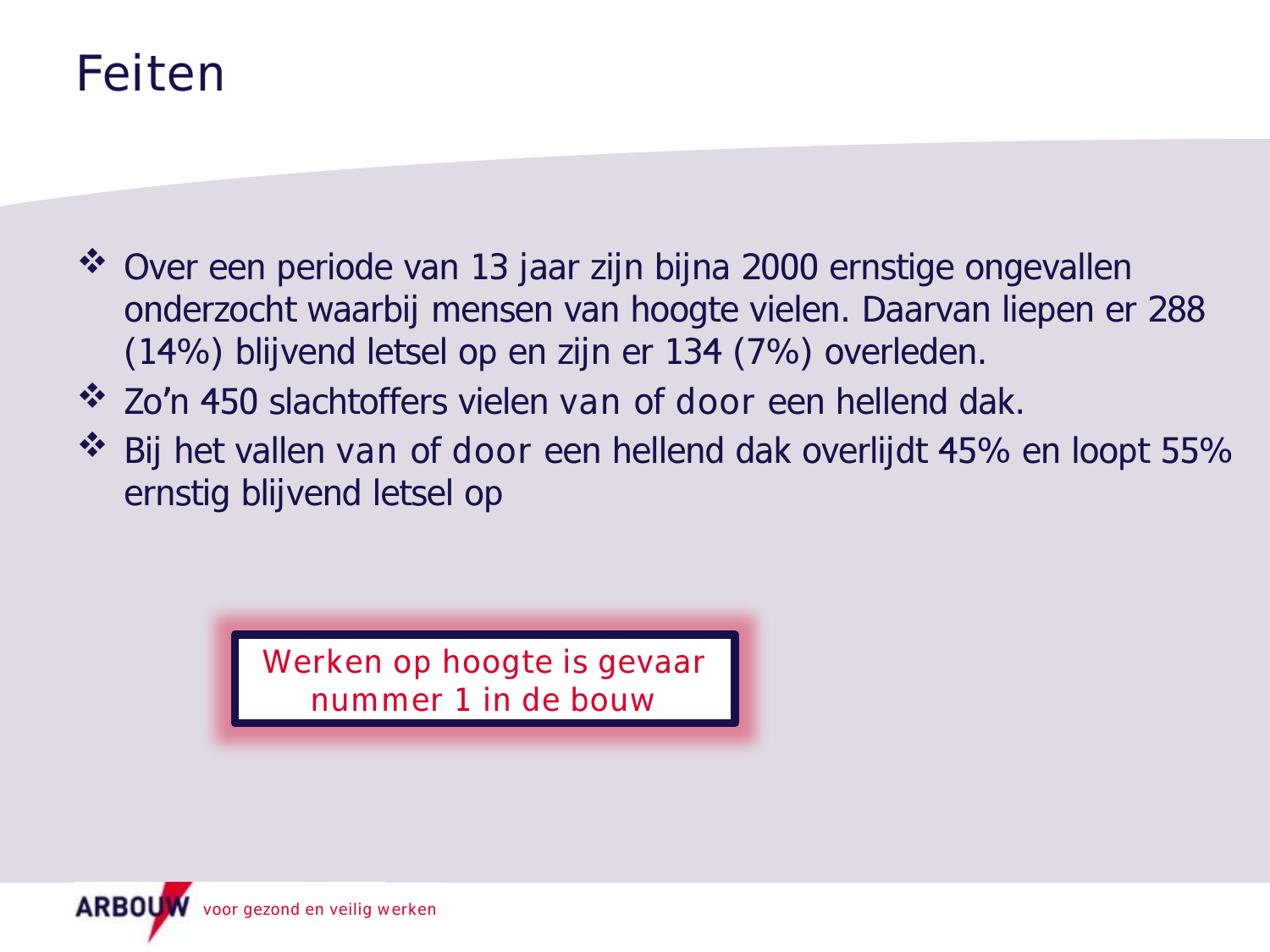

# Feiten
Over een periode van 13 jaar zijn bijna 2000 ernstige ongevallen onderzocht waarbij mensen van hoogte vielen. Daarvan liepen er 288 (14%) blijvend letsel op en zijn er 134 (7%) overleden.
Zo’n 450 slachtoffers vielen van of door een hellend dak.
Bij het vallen van of door een hellend dak overlijdt 45% en loopt 55% ernstig blijvend letsel op

Werken op hoogte is gevaar nummer 1 in de bouw